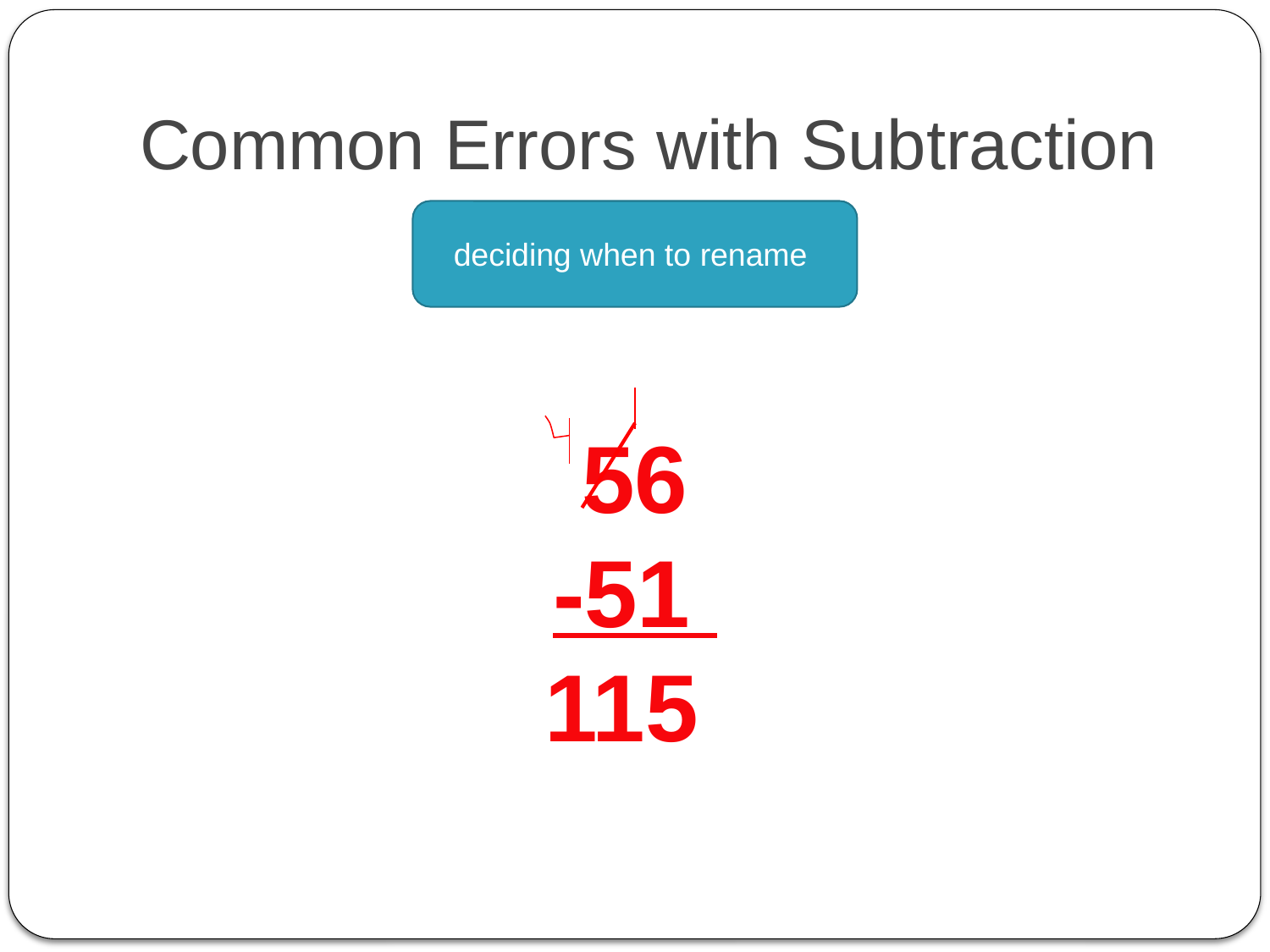

# Common Errors with Subtraction
deciding when to rename

56
-51
 115